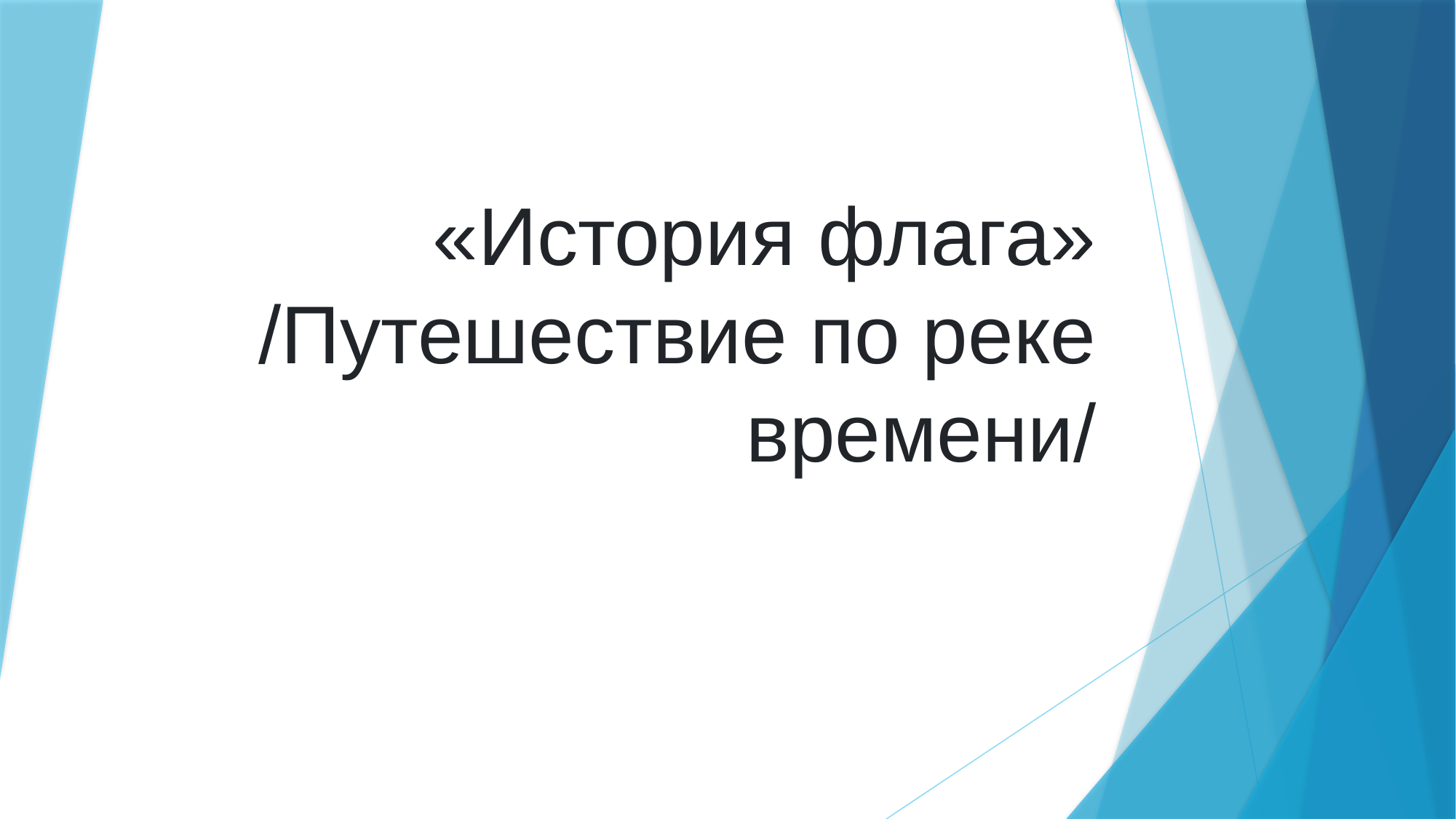

# «История флага» /Путешествие по реке времени/